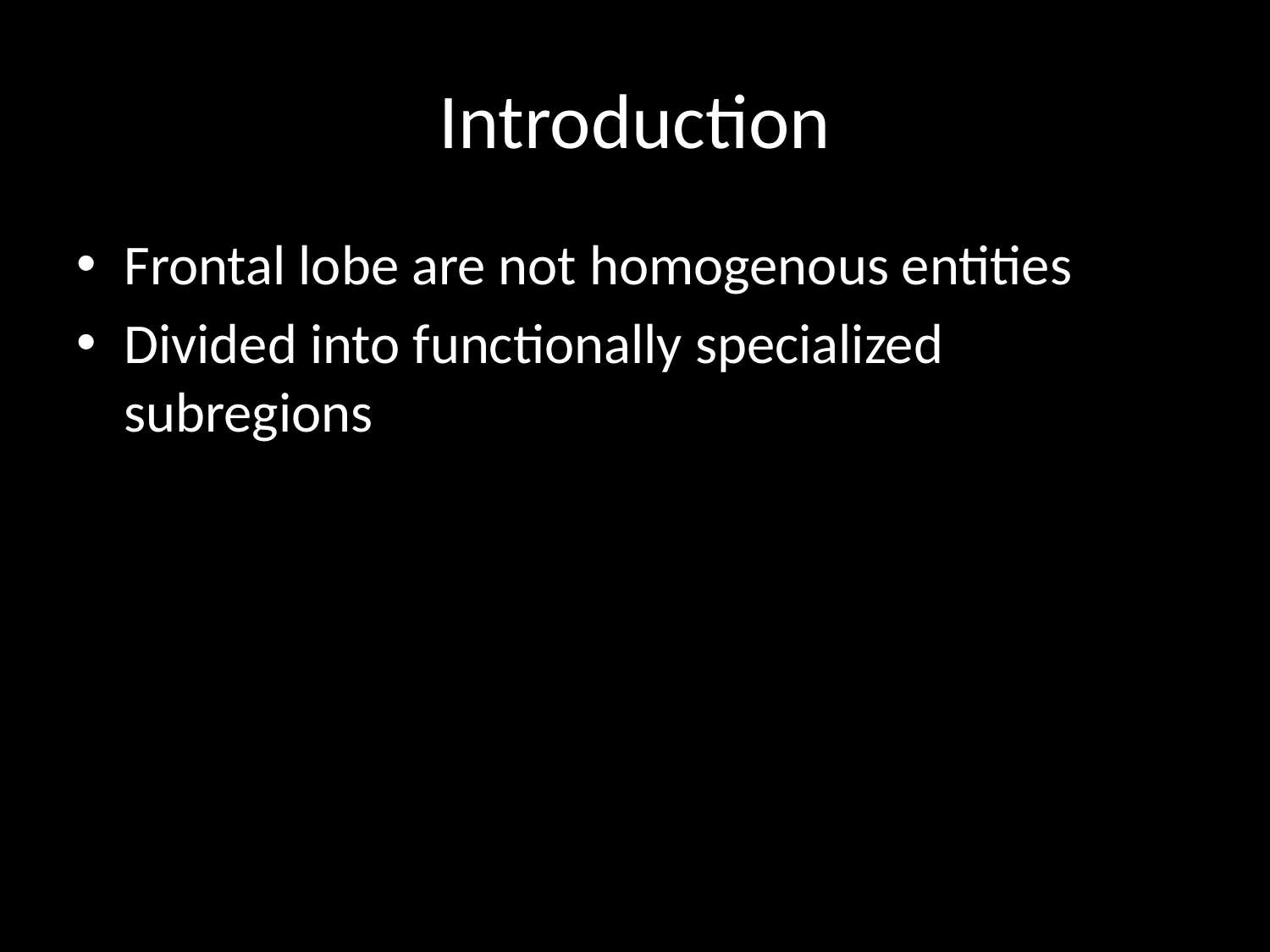

# Introduction
Frontal lobe are not homogenous entities
Divided into functionally specialized subregions